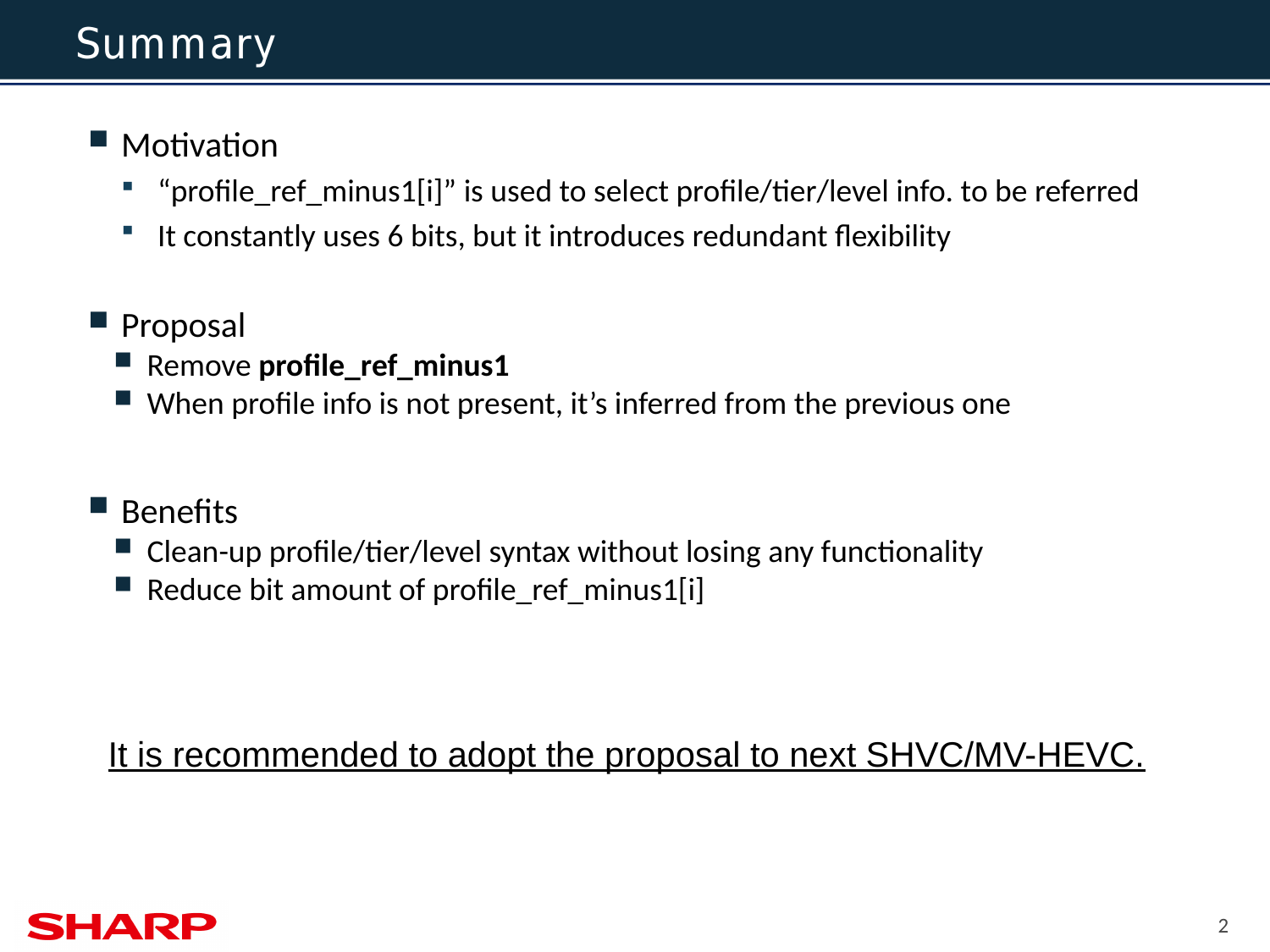

# Summary
Motivation
“profile_ref_minus1[i]” is used to select profile/tier/level info. to be referred
It constantly uses 6 bits, but it introduces redundant flexibility

Proposal
Remove profile_ref_minus1
When profile info is not present, it’s inferred from the previous one

Benefits
Clean-up profile/tier/level syntax without losing any functionality
Reduce bit amount of profile_ref_minus1[i]

It is recommended to adopt the proposal to next SHVC/MV-HEVC.
2